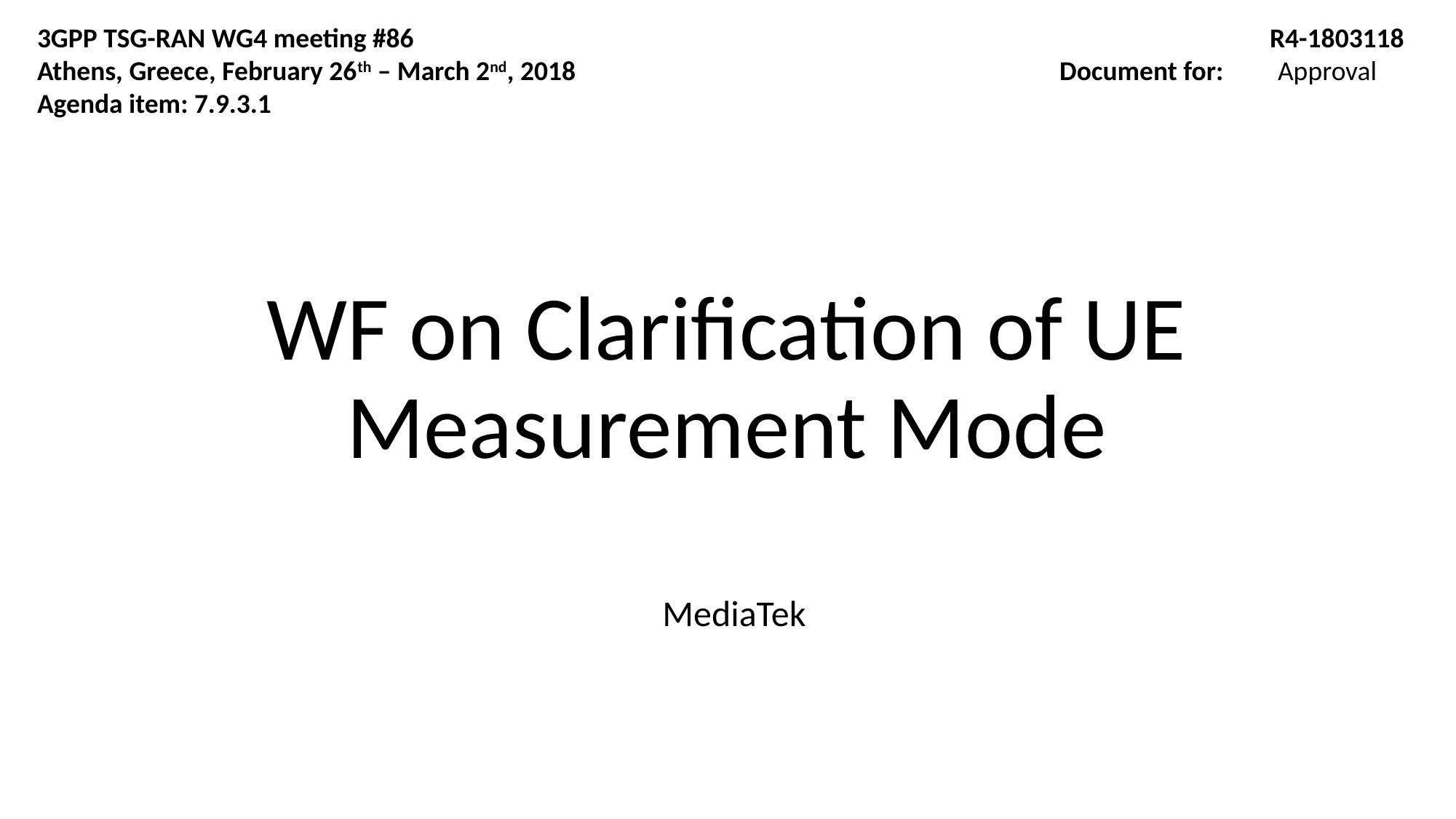

3GPP TSG-RAN WG4 meeting #86
Athens, Greece, February 26th – March 2nd, 2018
Agenda item: 7.9.3.1
R4-1803118
Document for:	Approval
# WF on Clarification of UE Measurement Mode
MediaTek